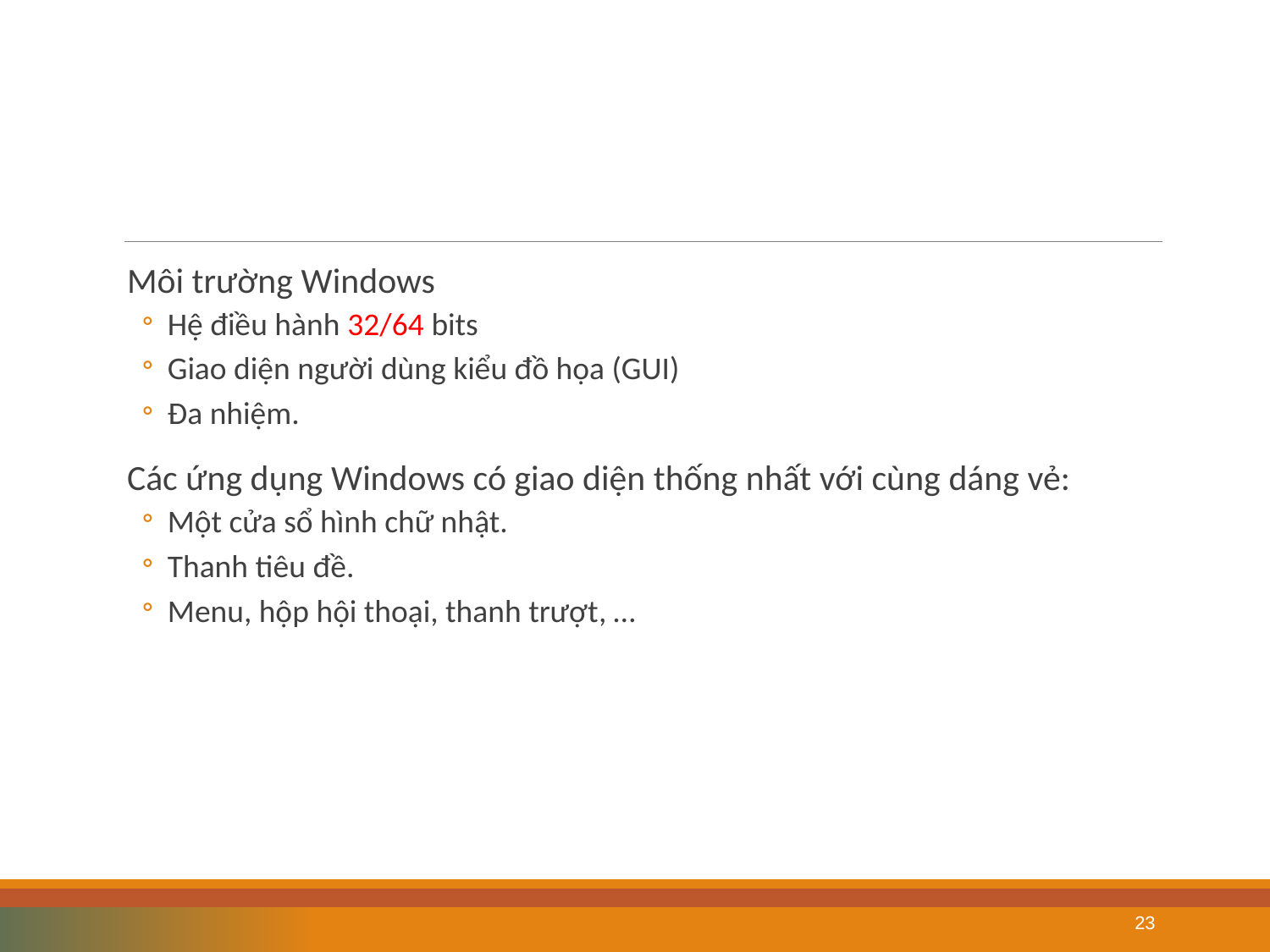

#
Môi trường Windows
Hệ điều hành 32/64 bits
Giao diện người dùng kiểu đồ họa (GUI)
Đa nhiệm.
Các ứng dụng Windows có giao diện thống nhất với cùng dáng vẻ:
Một cửa sổ hình chữ nhật.
Thanh tiêu đề.
Menu, hộp hội thoại, thanh trượt, …

23